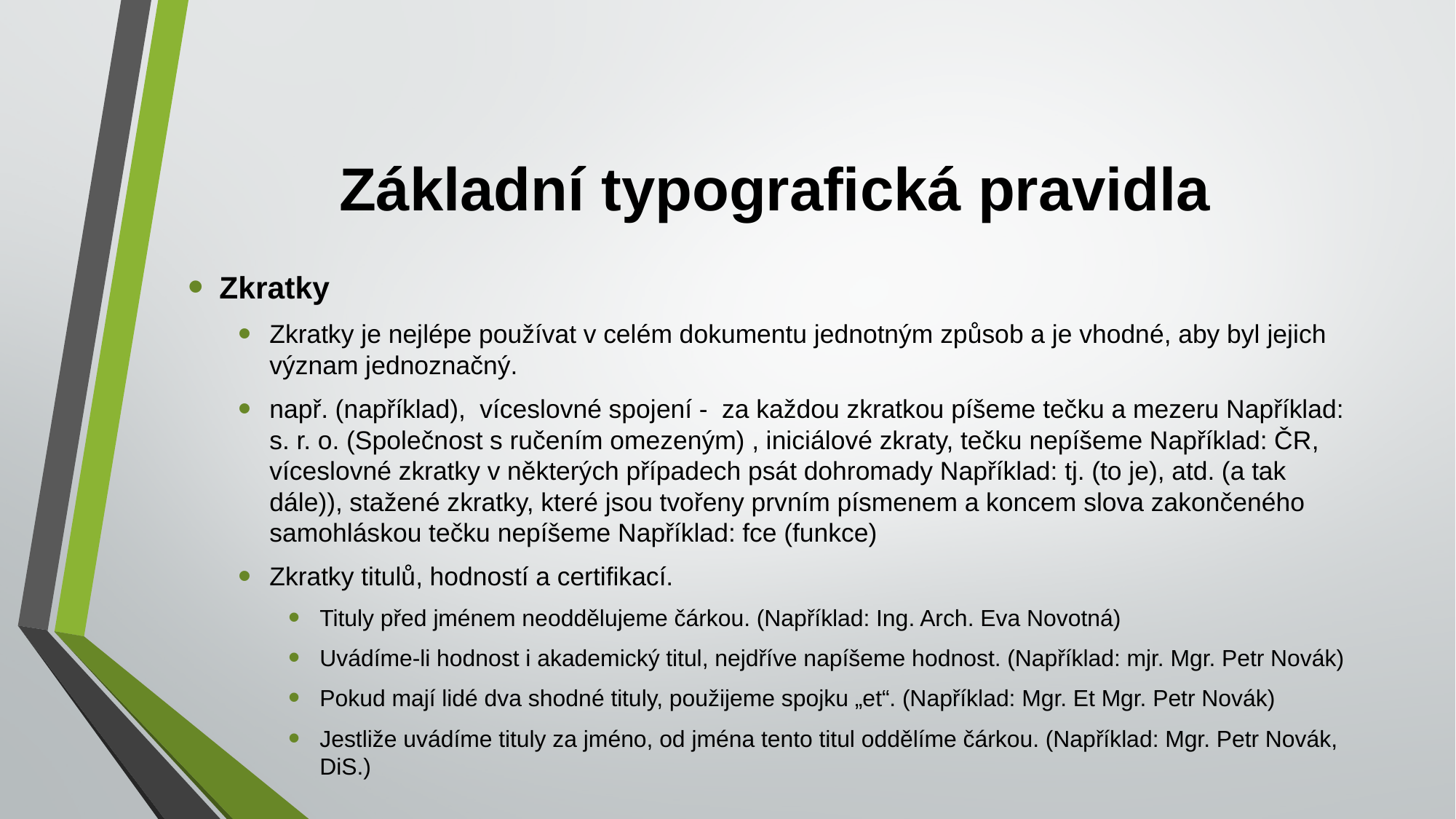

# Základní typografická pravidla
Zkratky
Zkratky je nejlépe používat v celém dokumentu jednotným způsob a je vhodné, aby byl jejich význam jednoznačný.
např. (například),  víceslovné spojení -  za každou zkratkou píšeme tečku a mezeru Například: s. r. o. (Společnost s ručením omezeným) , iniciálové zkraty, tečku nepíšeme Například: ČR, víceslovné zkratky v některých případech psát dohromady Například: tj. (to je), atd. (a tak dále)), stažené zkratky, které jsou tvořeny prvním písmenem a koncem slova zakončeného samohláskou tečku nepíšeme Například: fce (funkce)
Zkratky titulů, hodností a certifikací.
Tituly před jménem neoddělujeme čárkou. (Například: Ing. Arch. Eva Novotná)
Uvádíme-li hodnost i akademický titul, nejdříve napíšeme hodnost. (Například: mjr. Mgr. Petr Novák)
Pokud mají lidé dva shodné tituly, použijeme spojku „et“. (Například: Mgr. Et Mgr. Petr Novák)
Jestliže uvádíme tituly za jméno, od jména tento titul oddělíme čárkou. (Například: Mgr. Petr Novák, DiS.)